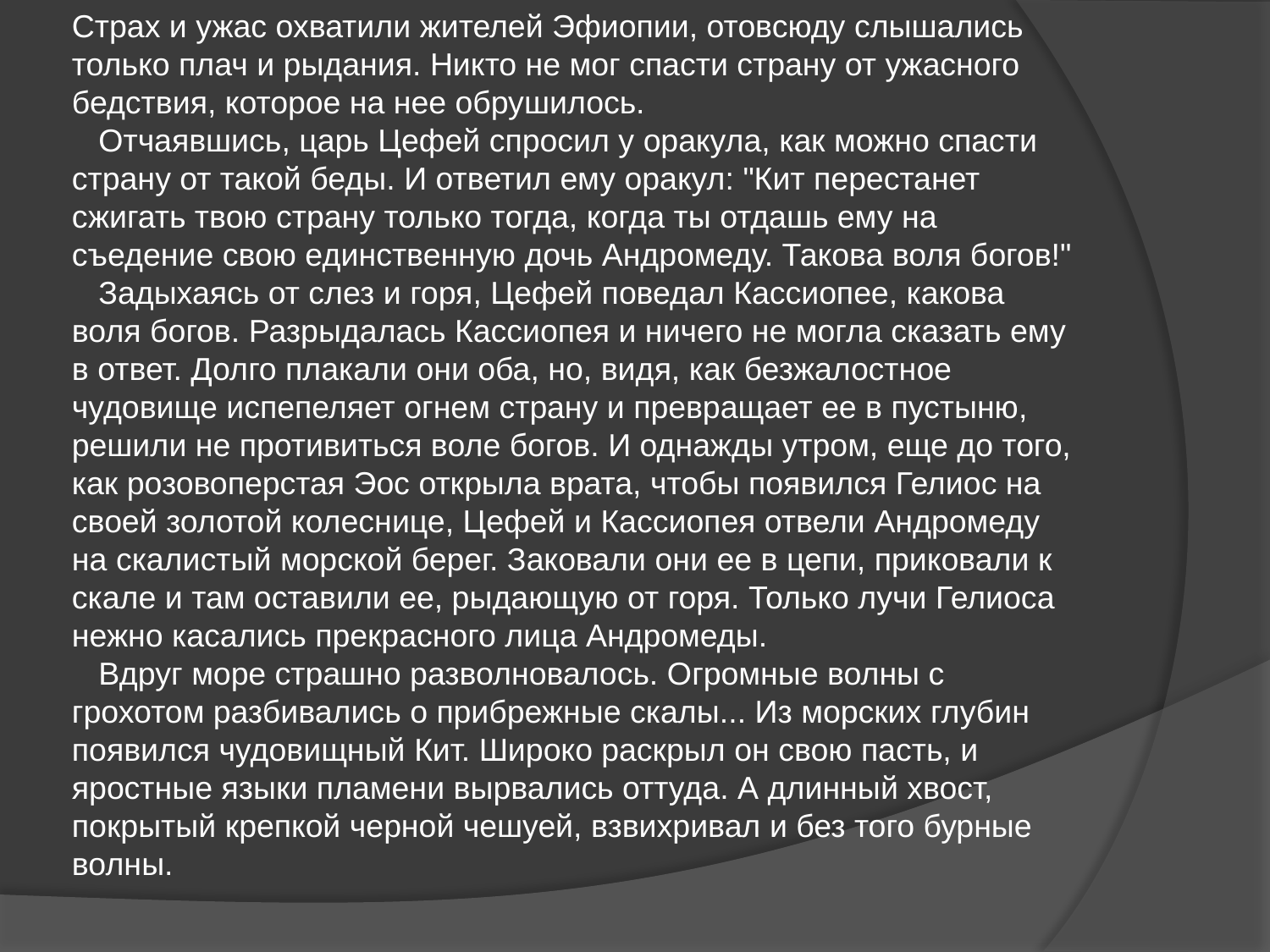

Страх и ужас охватили жителей Эфиопии, отовсюду слышались только плач и рыдания. Никто не мог спасти страну от ужасного бедствия, которое на нее обрушилось.
   Отчаявшись, царь Цефей спросил у оракула, как можно спасти страну от такой беды. И ответил ему оракул: "Кит перестанет сжигать твою страну только тогда, когда ты отдашь ему на съедение свою единственную дочь Андромеду. Такова воля богов!"
   Задыхаясь от слез и горя, Цефей поведал Кассиопее, какова воля богов. Разрыдалась Кассиопея и ничего не могла сказать ему в ответ. Долго плакали они оба, но, видя, как безжалостное чудовище испепеляет огнем страну и превращает ее в пустыню, решили не противиться воле богов. И однажды утром, еще до того, как розовоперстая Эос открыла врата, чтобы появился Гелиос на своей золотой колеснице, Цефей и Кассиопея отвели Андромеду на скалистый морской берег. Заковали они ее в цепи, приковали к скале и там оставили ее, рыдающую от горя. Только лучи Гелиоса нежно касались прекрасного лица Андромеды.
   Вдруг море страшно разволновалось. Огромные волны с грохотом разбивались о прибрежные скалы... Из морских глубин появился чудовищный Кит. Широко раскрыл он свою пасть, и яростные языки пламени вырвались оттуда. А длинный хвост, покрытый крепкой черной чешуей, взвихривал и без того бурные волны.